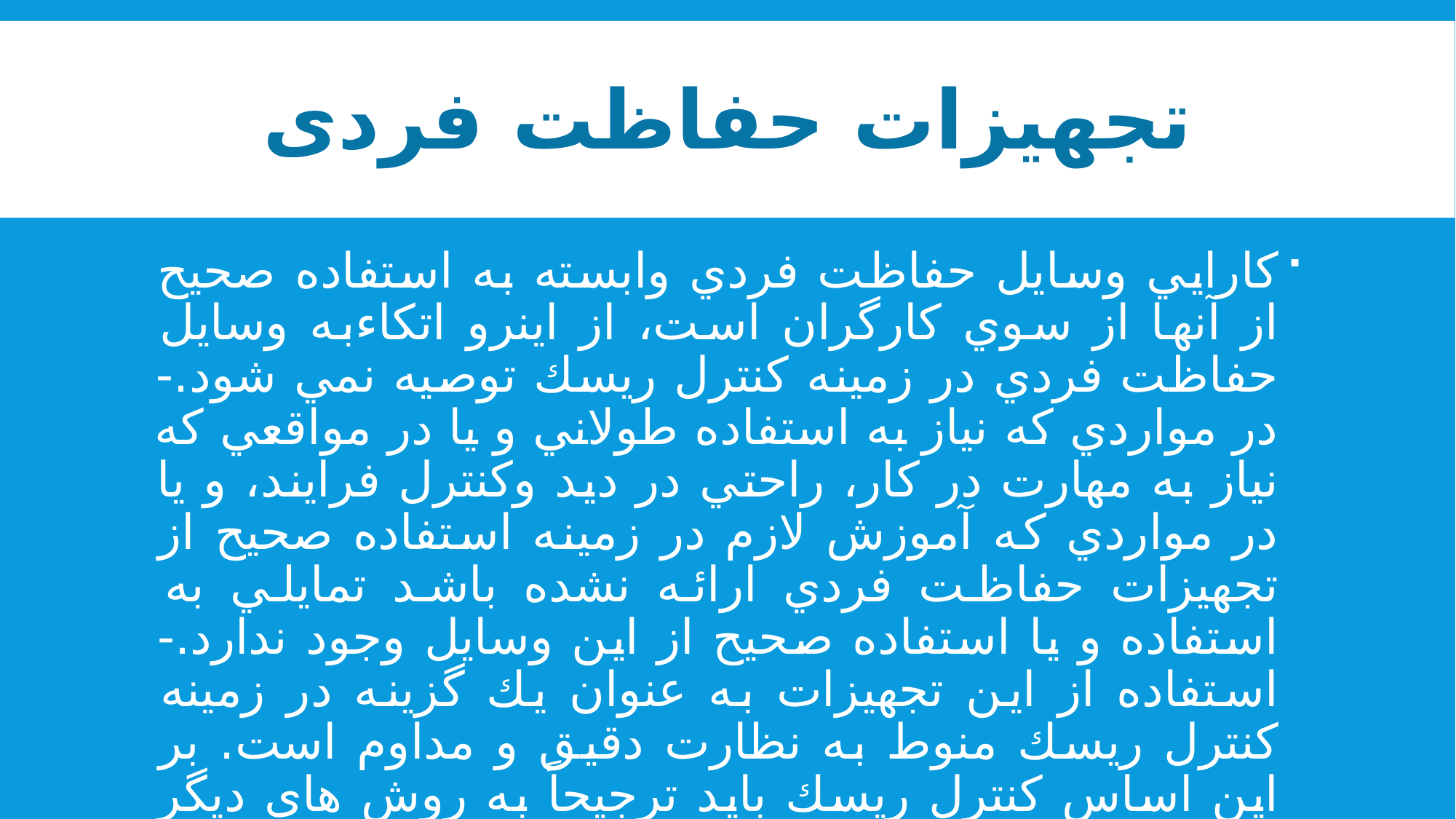

# تجهیزات حفاظت فردی
کارايي وسايل حفاظت فردي وابسته به استفاده صحيح از آنها از سوي كارگران است، از اينرو اتکاءبه وسايل حفاظت فردي در زمينه كنترل ريسك توصيه نمي شود.- در مواردي كه نياز به استفاده طولاني و يا در مواقعي كه نياز به مهارت در كار، راحتي در ديد وكنترل فرايند، و يا در مواردي كه آموزش لازم در زمينه استفاده صحيح از تجهيزات حفاظت فردي ارائه نشده باشد تمايلي به استفاده و يا استفاده صحيح از اين وسايل وجود ندارد.- استفاده از اين تجهيزات به عنوان يك گزينه در زمينه كنترل ريسك منوط به نظارت دقيق و مداوم است. بر اين اساس كنترل ريسك بايد ترجيحاً به روش هاي ديگر انجام و از اين وسايل تنها به عنوان راه حل موقتي و يا حداقل در جاهايي كه امکان كنترل تماس با استفاده از ساير روش هاي كنترلي مهندسي يا عملياتي امکان پذير نباشد، استفاده شود.